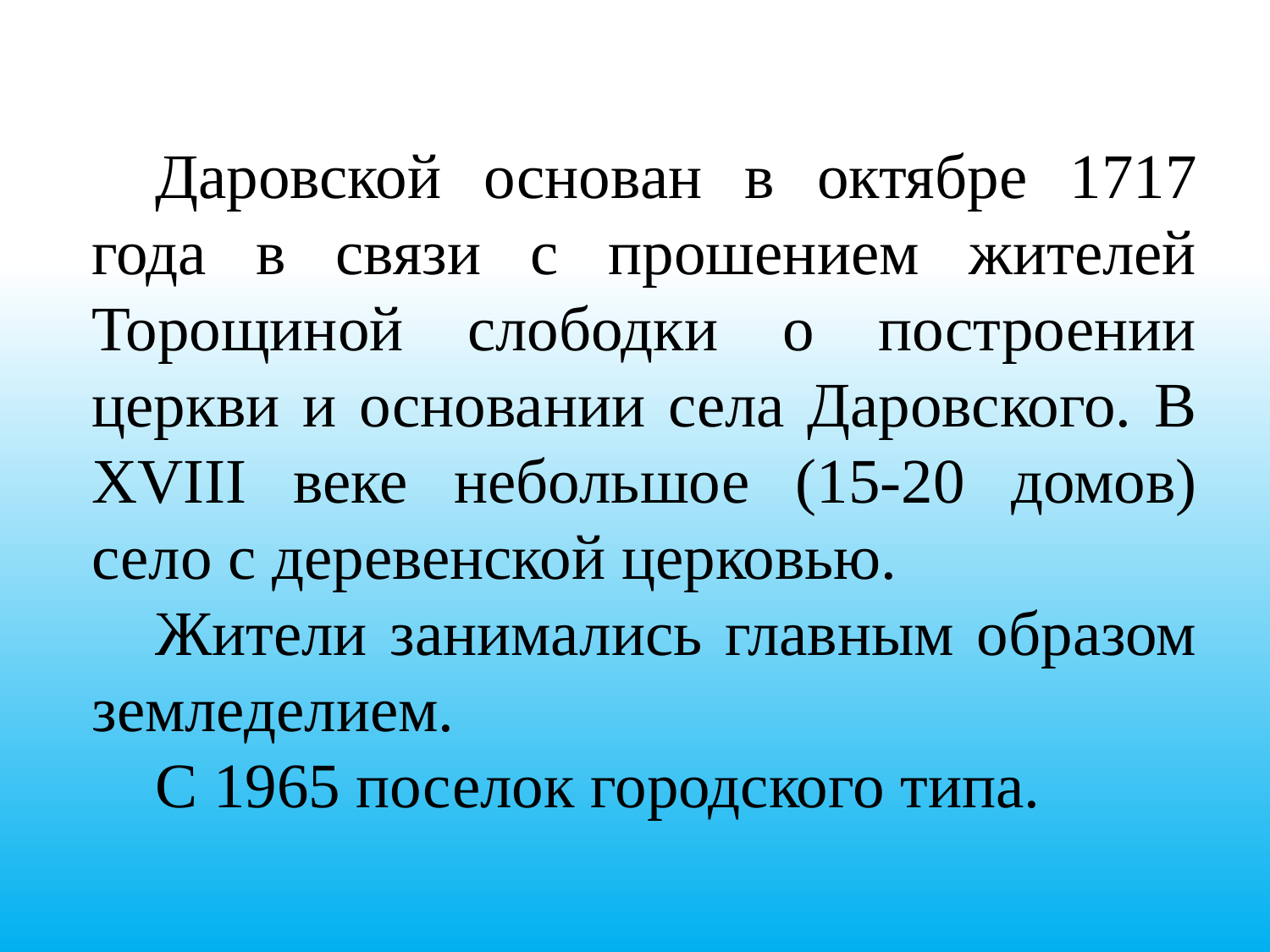

Даровской основан в октябре 1717 года в связи с прошением жителей Торощиной слободки о построении церкви и основании села Даровского. В XVIII веке небольшое (15-20 домов) село с деревенской церковью.
Жители занимались главным образом земледелием.
С 1965 поселок городского типа.